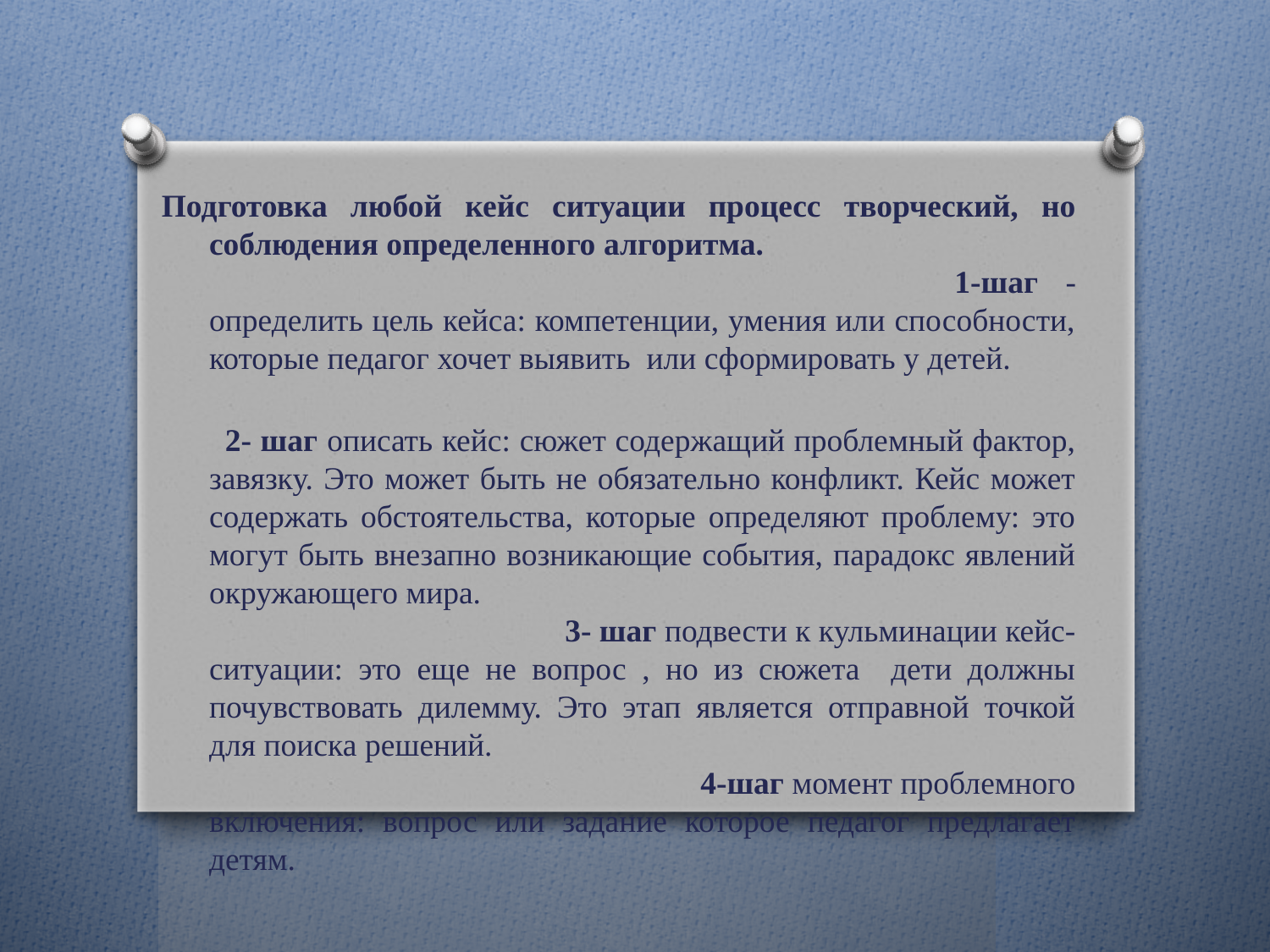

Подготовка любой кейс ситуации процесс творческий, но соблюдения определенного алгоритма.                                                                                                                                1-шаг   - определить цель кейса: компетенции, умения или способности, которые педагог хочет выявить  или сформировать у детей.
       2- шаг описать кейс: сюжет содержащий проблемный фактор, завязку. Это может быть не обязательно конфликт. Кейс может содержать обстоятельства, которые определяют проблему: это могут быть внезапно возникающие события, парадокс явлений окружающего мира.                                                                                                                      3- шаг подвести к кульминации кейс-ситуации: это еще не вопрос , но из сюжета  дети должны почувствовать дилемму. Это этап является отправной точкой для поиска решений.                                                                                                                                     4-шаг момент проблемного включения: вопрос или задание которое педагог предлагает детям.